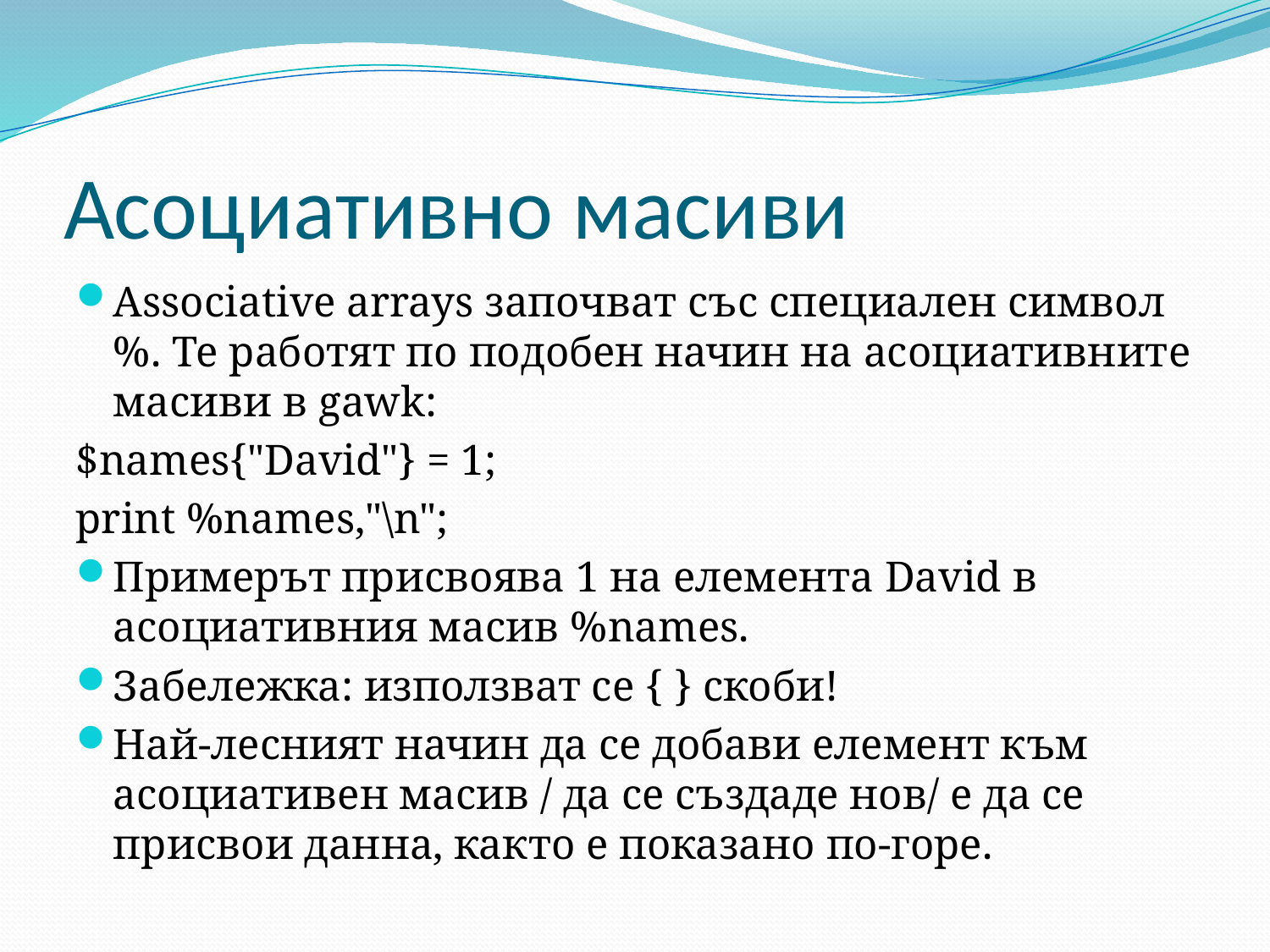

# Асоциативно масиви
Associative arrays започват със специален символ %. Те работят по подобен начин на асоциативните масиви в gawk:
$names{"David"} = 1;
print %names,"\n";
Примерът присвоява 1 на елемента David в асоциативния масив %names.
Забележка: използват се { } скоби!
Най-лесният начин да се добави елемент към асоциативен масив / да се създаде нов/ е да се присвои данна, както е показано по-горе.